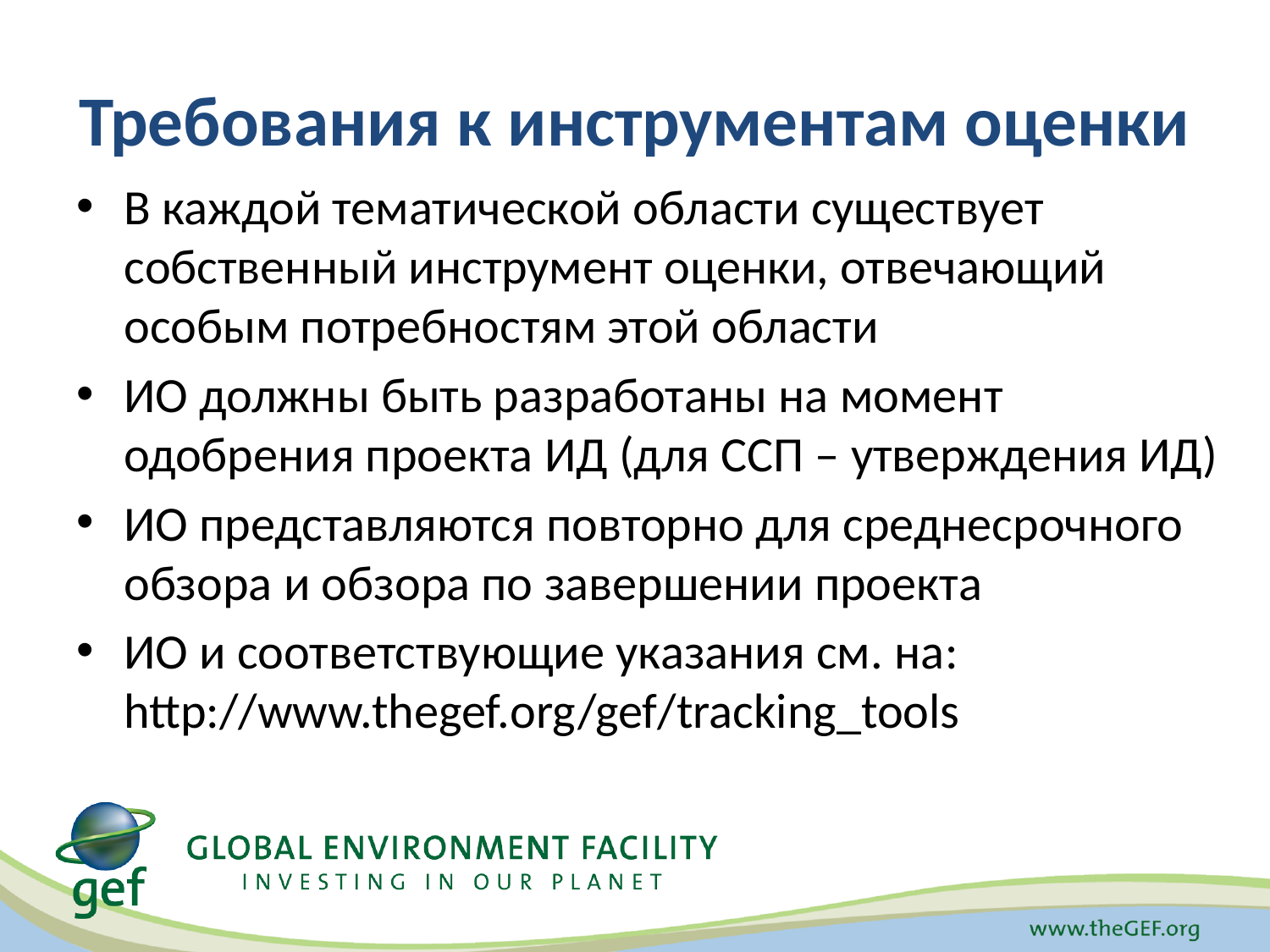

# Требования к инструментам оценки
В каждой тематической области существует собственный инструмент оценки, отвечающий особым потребностям этой области
ИО должны быть разработаны на момент одобрения проекта ИД (для ССП – утверждения ИД)
ИО представляются повторно для среднесрочного обзора и обзора по завершении проекта
ИО и соответствующие указания см. на: http://www.thegef.org/gef/tracking_tools